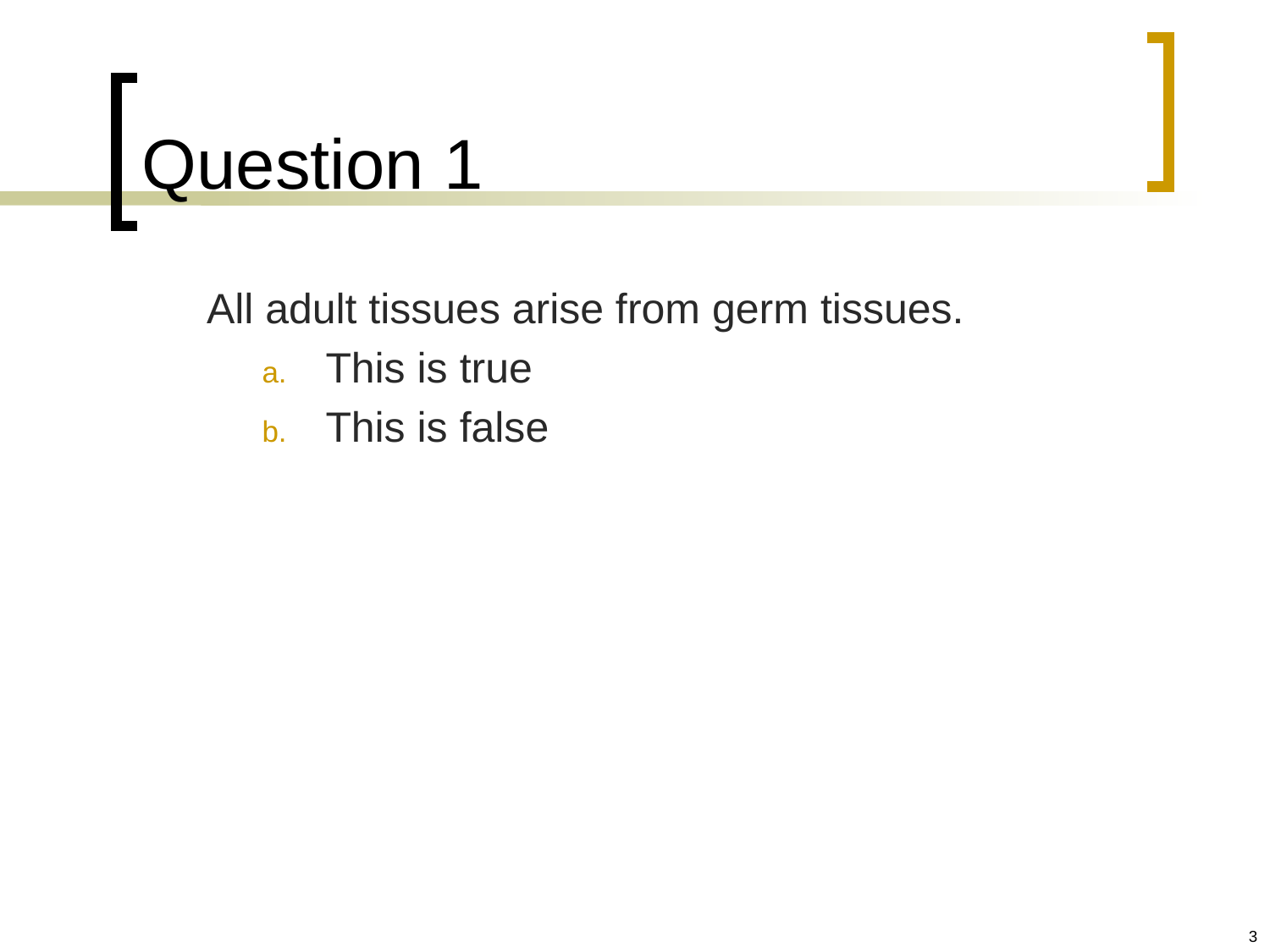

# Question 1
	All adult tissues arise from germ tissues.
This is true
This is false